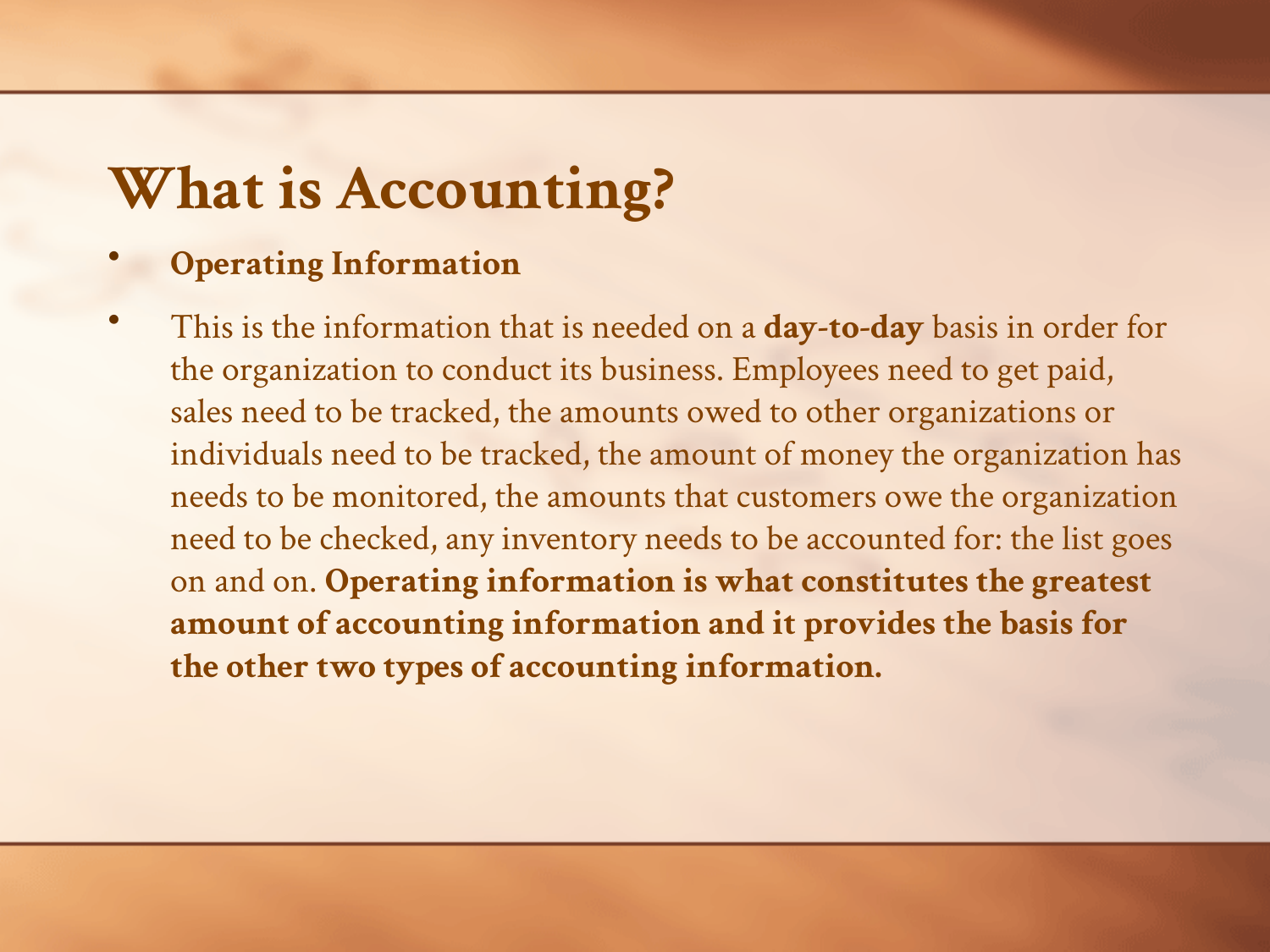

# What is Accounting?
Operating Information
This is the information that is needed on a day-to-day basis in order for the organization to conduct its business. Employees need to get paid, sales need to be tracked, the amounts owed to other organizations or individuals need to be tracked, the amount of money the organization has needs to be monitored, the amounts that customers owe the organization need to be checked, any inventory needs to be accounted for: the list goes on and on. Operating information is what constitutes the greatest amount of accounting information and it provides the basis for the other two types of accounting information.